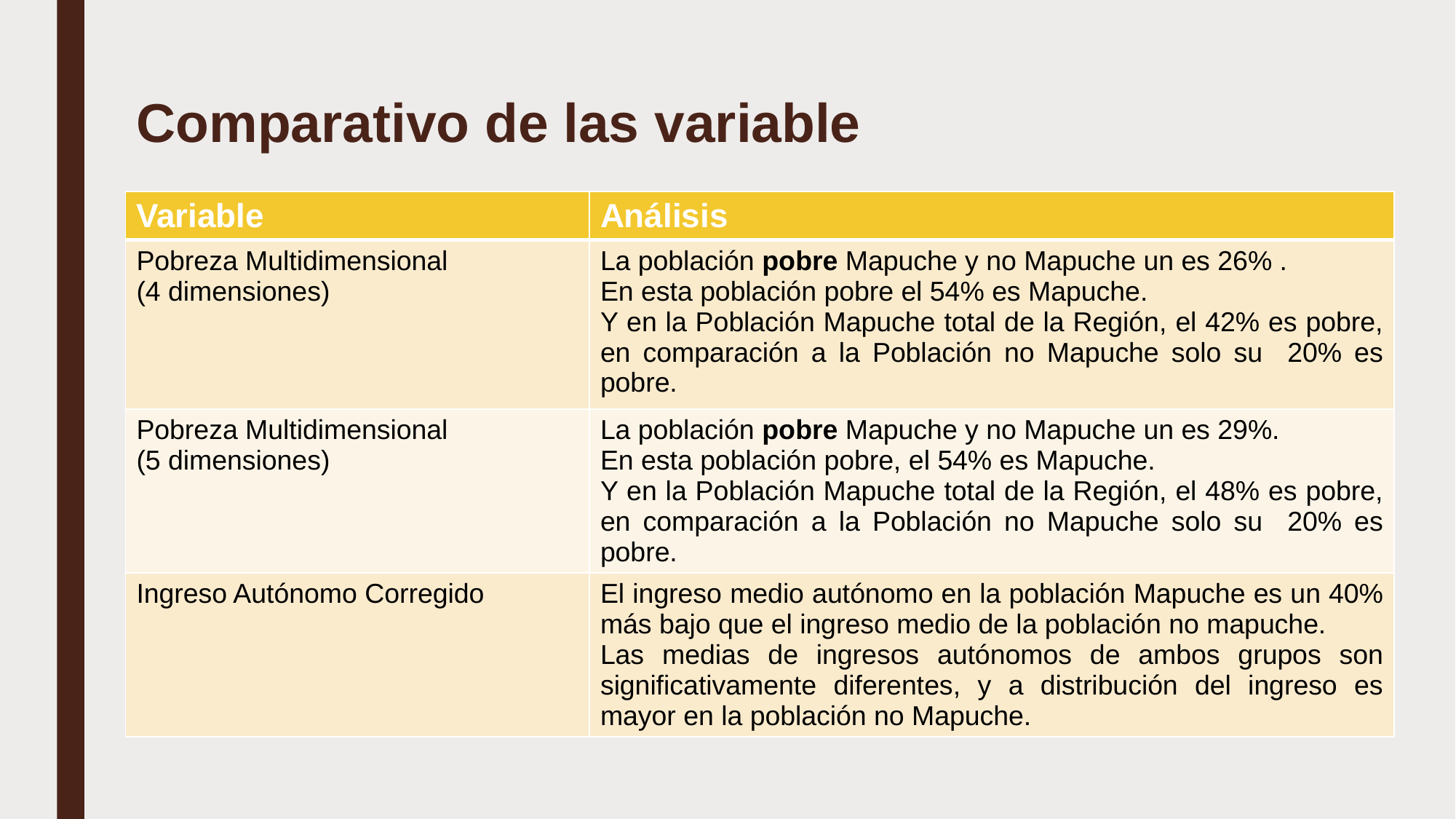

# Comparativo de las variable
| Variable | Análisis |
| --- | --- |
| Pobreza Multidimensional (4 dimensiones) | La población pobre Mapuche y no Mapuche un es 26% . En esta población pobre el 54% es Mapuche. Y en la Población Mapuche total de la Región, el 42% es pobre, en comparación a la Población no Mapuche solo su 20% es pobre. |
| Pobreza Multidimensional (5 dimensiones) | La población pobre Mapuche y no Mapuche un es 29%. En esta población pobre, el 54% es Mapuche. Y en la Población Mapuche total de la Región, el 48% es pobre, en comparación a la Población no Mapuche solo su 20% es pobre. |
| Ingreso Autónomo Corregido | El ingreso medio autónomo en la población Mapuche es un 40% más bajo que el ingreso medio de la población no mapuche. Las medias de ingresos autónomos de ambos grupos son significativamente diferentes, y a distribución del ingreso es mayor en la población no Mapuche. |